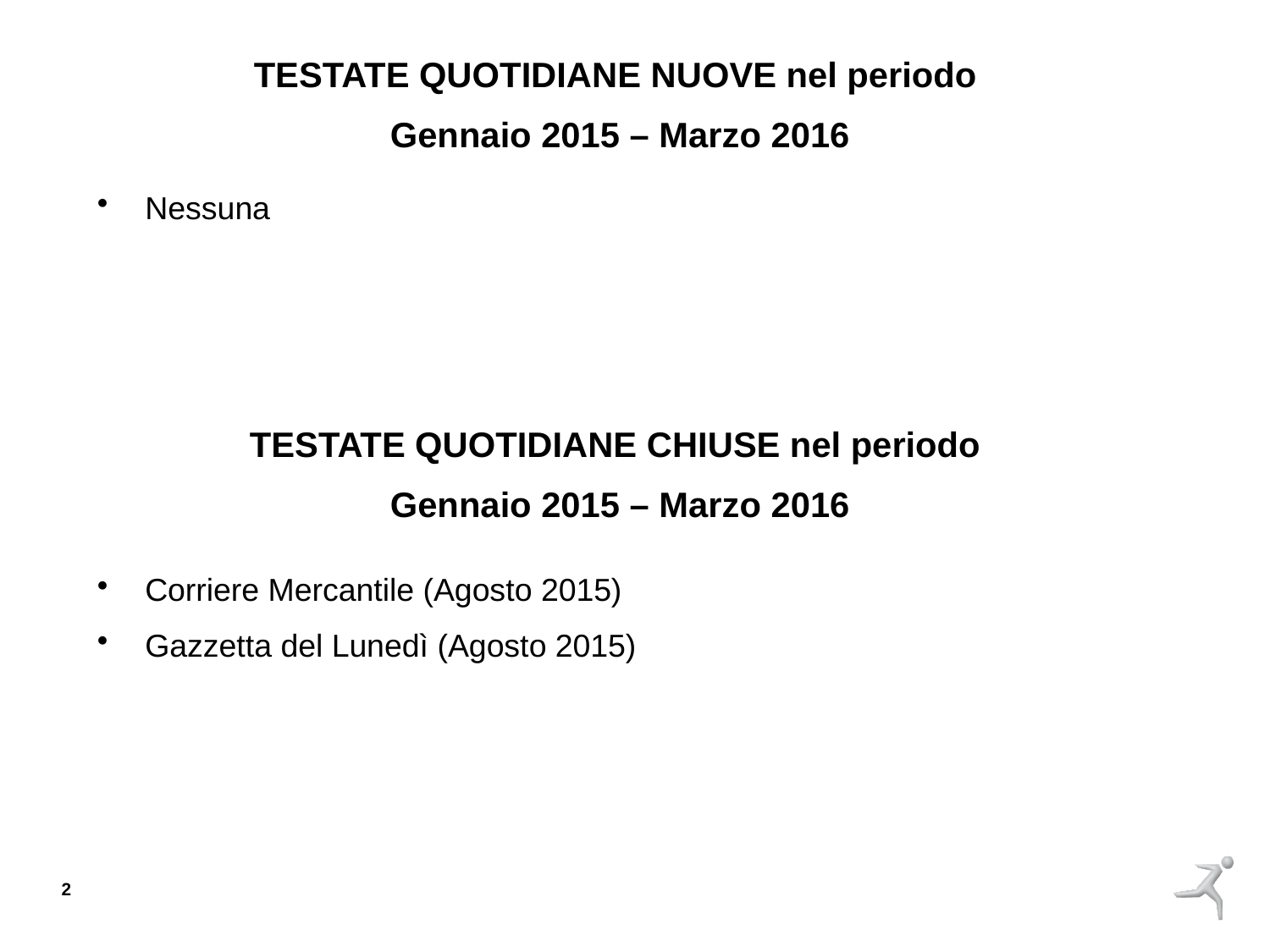

TESTATE QUOTIDIANE NUOVE nel periodo
Gennaio 2015 – Marzo 2016
Nessuna

TESTATE QUOTIDIANE CHIUSE nel periodo
Gennaio 2015 – Marzo 2016
Corriere Mercantile (Agosto 2015)
Gazzetta del Lunedì (Agosto 2015)